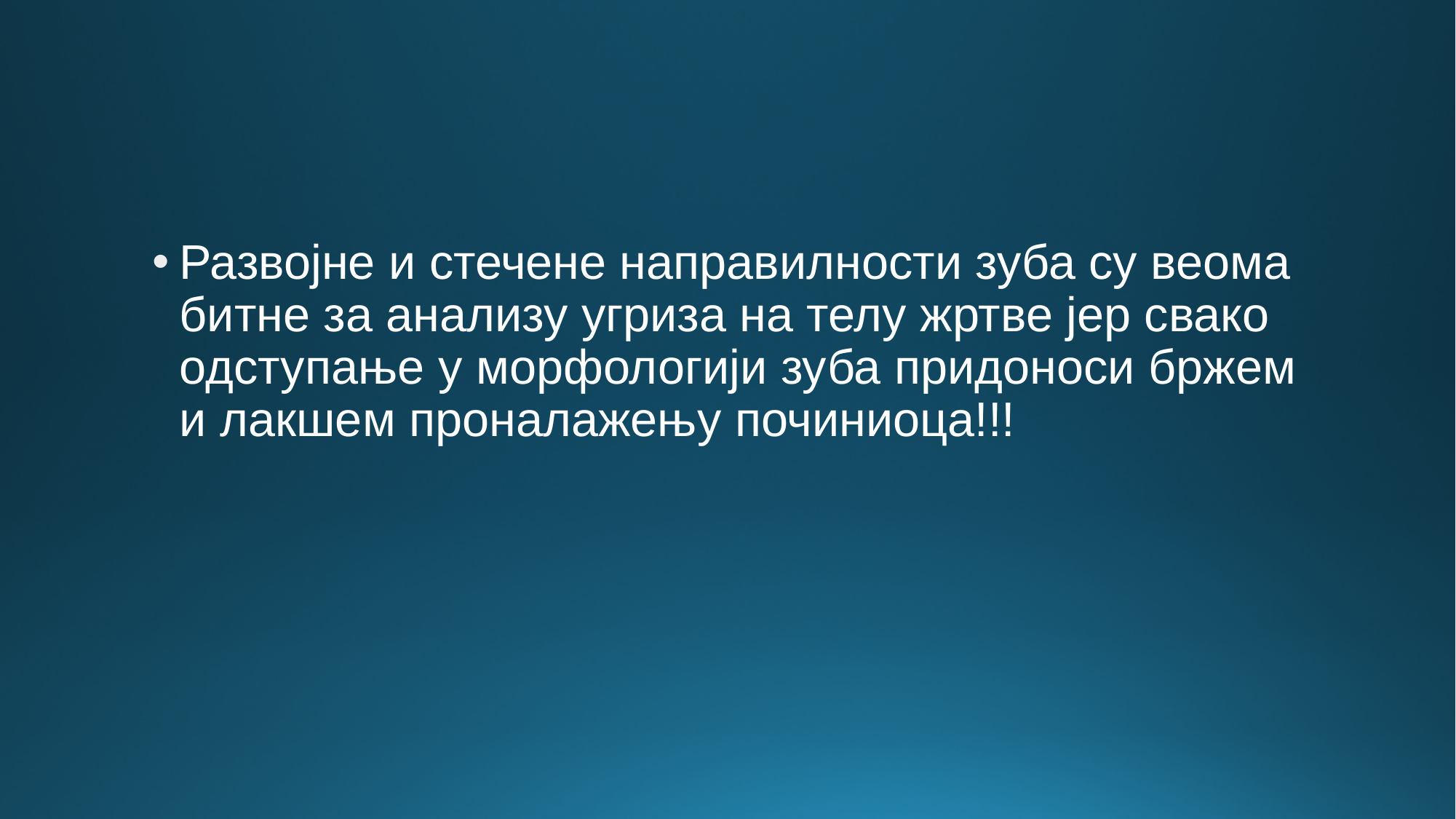

Развојне и стечене направилности зуба су веома битне за анализу угриза на телу жртве јер свако одступање у морфологији зуба придоноси бржем и лакшем проналажењу починиоца!!!